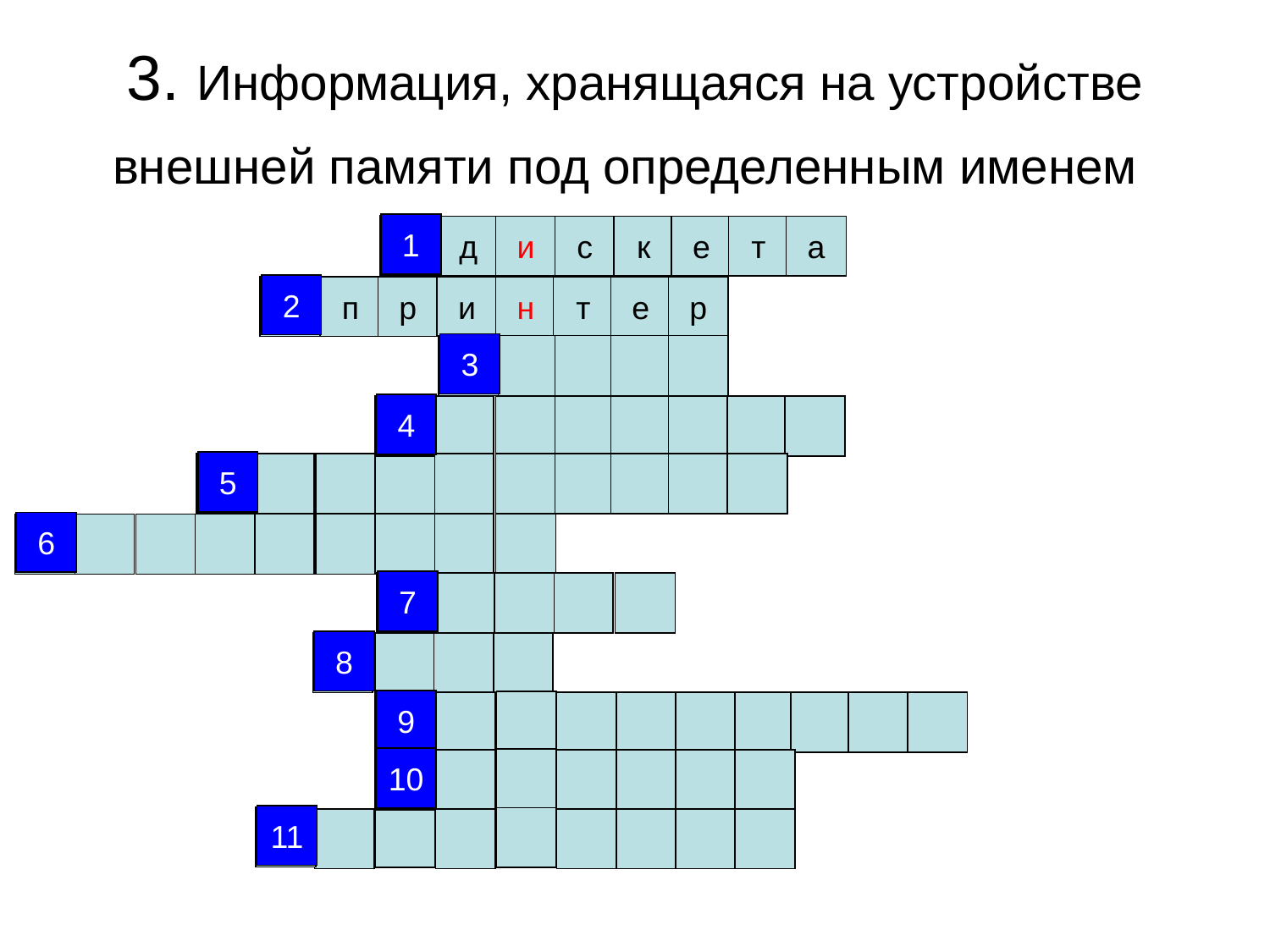

# 3. Информация, хранящаяся на устройстве внешней памяти под определенным именем
1
1
д
и
с
к
е
т
а
2
2
п
р
и
н
т
е
р
3
3

4
4

5
5

6
6

7
7

8
8

9

9

10

10

11
11